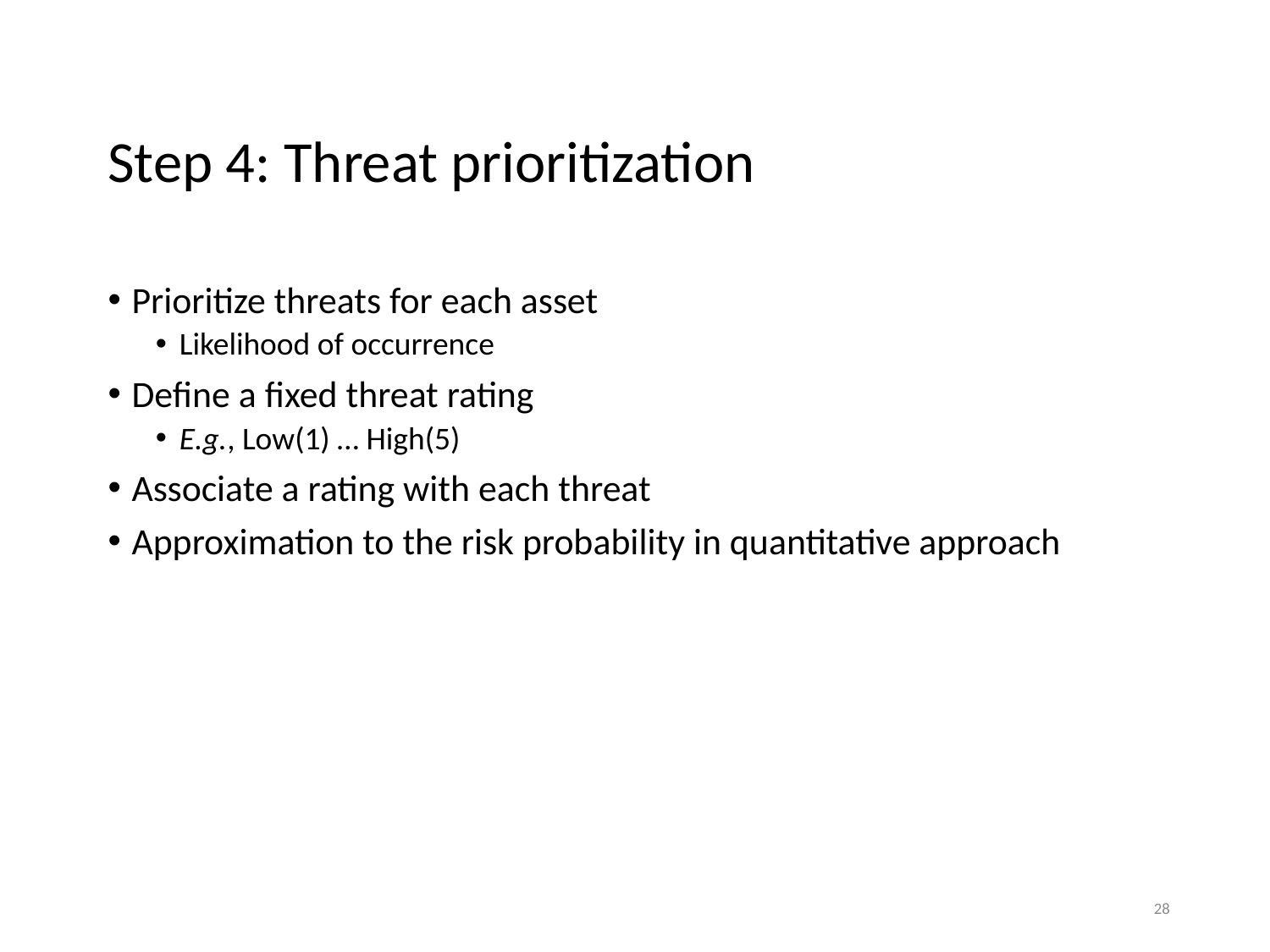

# Step 4: Threat prioritization
Prioritize threats for each asset
Likelihood of occurrence
Define a fixed threat rating
E.g., Low(1) … High(5)
Associate a rating with each threat
Approximation to the risk probability in quantitative approach
28